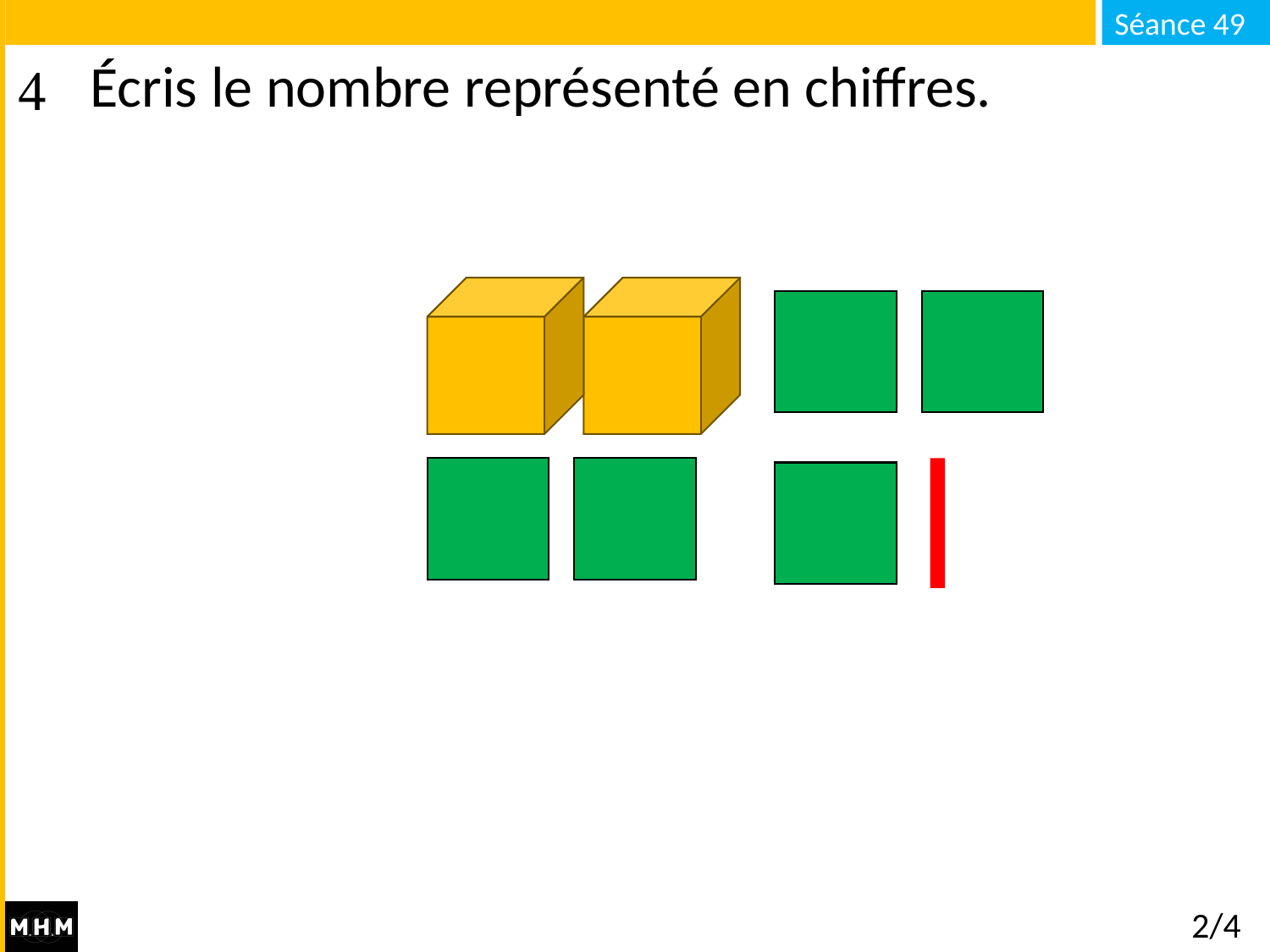

# Écris le nombre représenté en chiffres.

2/4